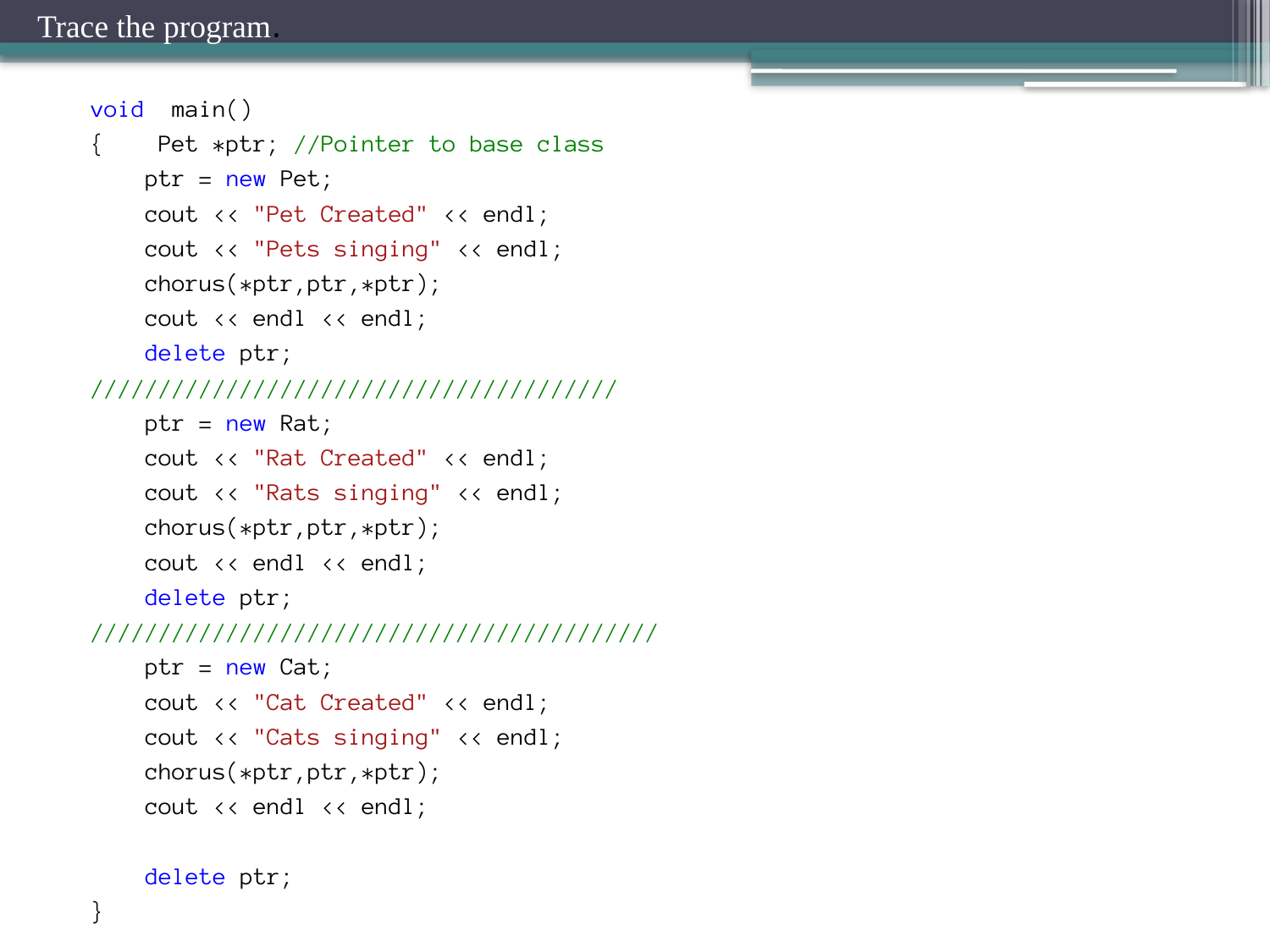

Trace the program.
void  main()
{    Pet *ptr; //Pointer to base class
    ptr = new Pet;
    cout << "Pet Created" << endl;
    cout << "Pets singing" << endl;
    chorus(*ptr,ptr,*ptr);
    cout << endl << endl;
    delete ptr;
///////////////////////////////////////
    ptr = new Rat;
    cout << "Rat Created" << endl;
    cout << "Rats singing" << endl;
    chorus(*ptr,ptr,*ptr);
    cout << endl << endl;
    delete ptr;
//////////////////////////////////////////
    ptr = new Cat;
    cout << "Cat Created" << endl;
    cout << "Cats singing" << endl;
    chorus(*ptr,ptr,*ptr);
    cout << endl << endl;

    delete ptr;
}